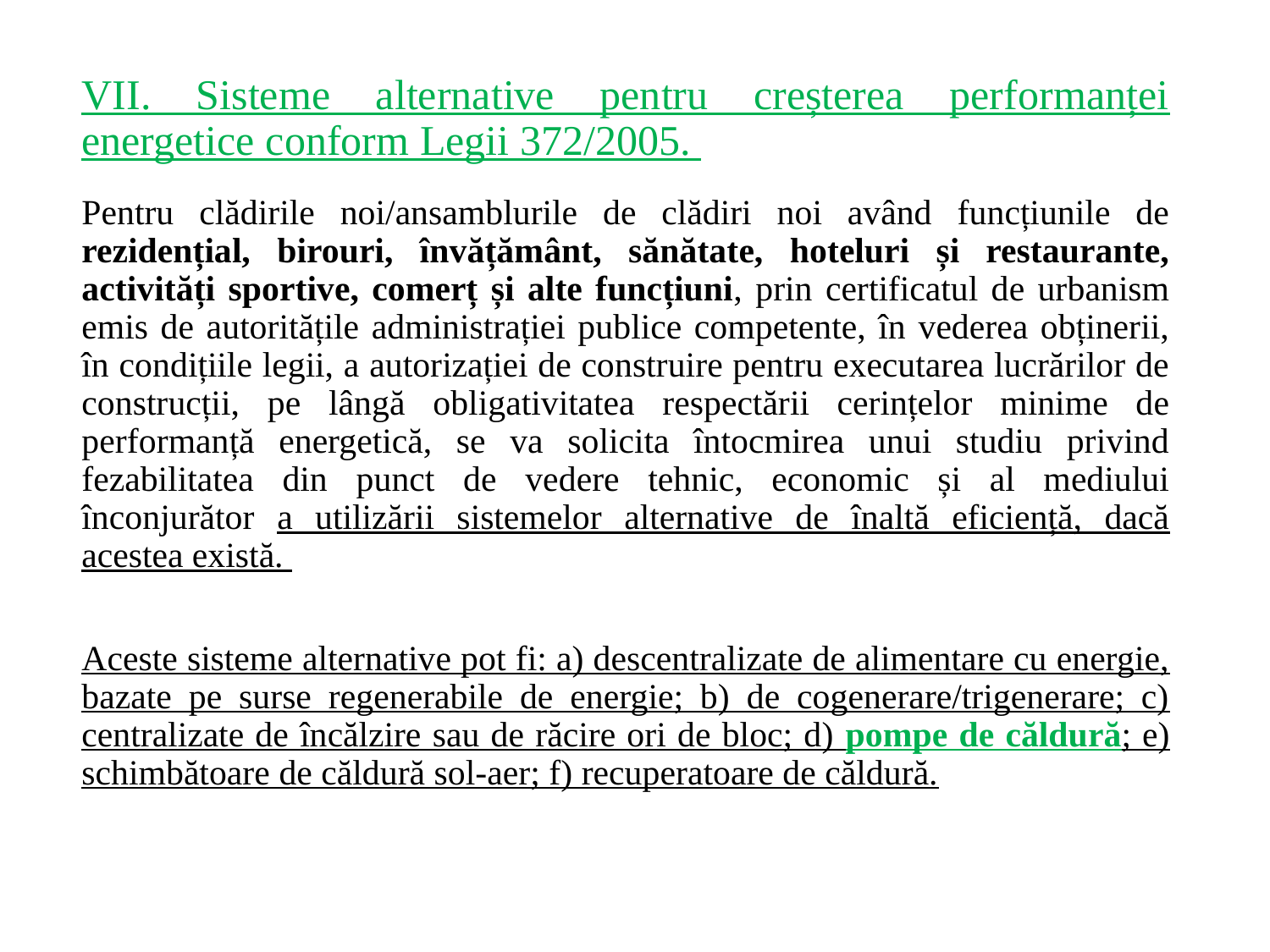

# VII. Sisteme alternative pentru creșterea performanței energetice conform Legii 372/2005.
Pentru clădirile noi/ansamblurile de clădiri noi având funcțiunile de rezidențial, birouri, învățământ, sănătate, hoteluri și restaurante, activități sportive, comerț și alte funcțiuni, prin certificatul de urbanism emis de autoritățile administrației publice competente, în vederea obținerii, în condițiile legii, a autorizației de construire pentru executarea lucrărilor de construcții, pe lângă obligativitatea respectării cerințelor minime de performanță energetică, se va solicita întocmirea unui studiu privind fezabilitatea din punct de vedere tehnic, economic și al mediului înconjurător a utilizării sistemelor alternative de înaltă eficiență, dacă acestea există.

Aceste sisteme alternative pot fi: a) descentralizate de alimentare cu energie, bazate pe surse regenerabile de energie; b) de cogenerare/trigenerare; c) centralizate de încălzire sau de răcire ori de bloc; d) pompe de căldură; e) schimbătoare de căldură sol-aer; f) recuperatoare de căldură.